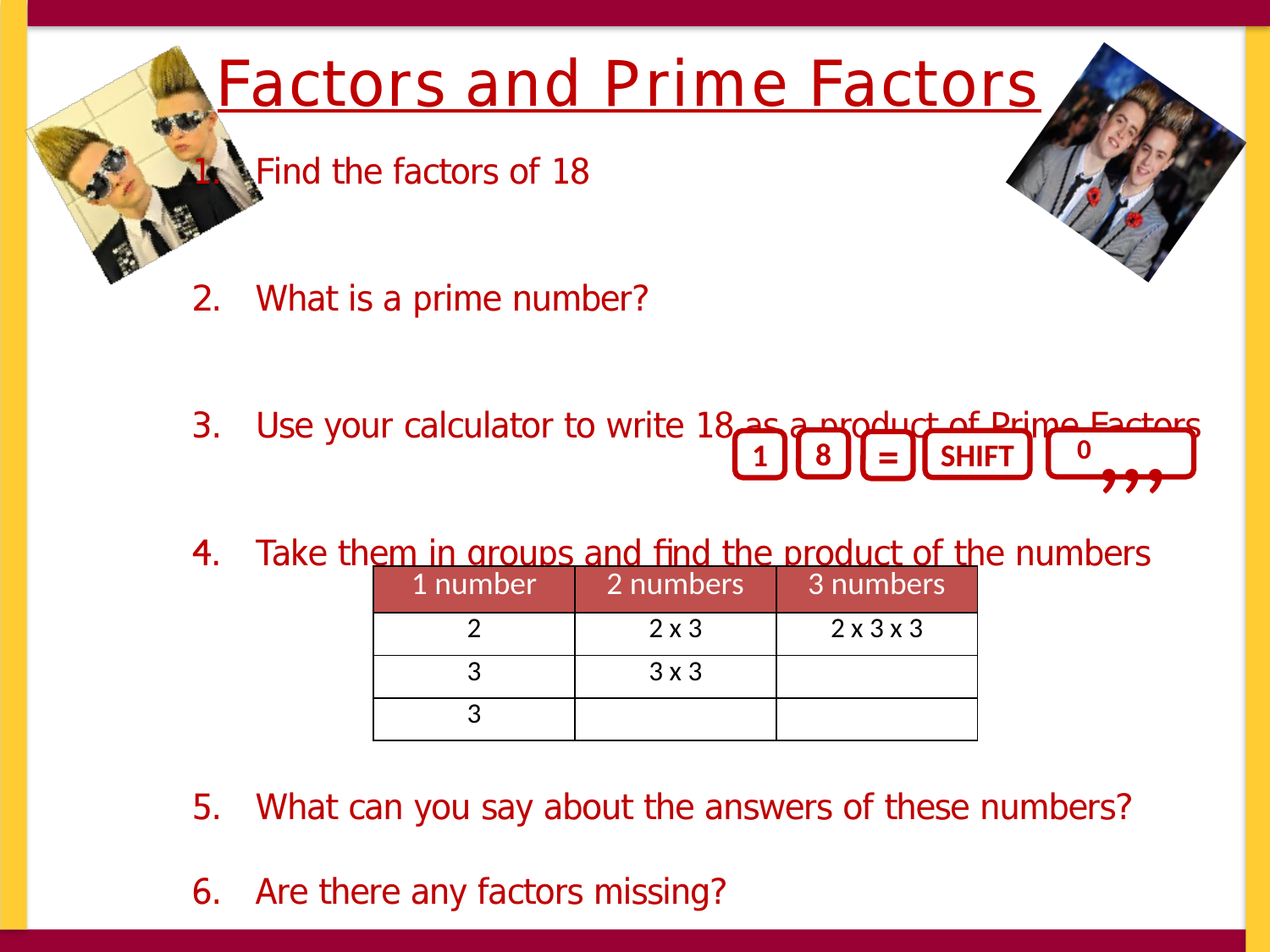

Find the factors of 18
What is a prime number?
Use your calculator to write 18 as a product of Prime Factors
Take them in groups and find the product of the numbers

What can you say about the answers of these numbers?
Are there any factors missing?
0

,,,
8
SHIFT
1
=
| 1 number | 2 numbers | 3 numbers |
| --- | --- | --- |
| 2 | 2 x 3 | 2 x 3 x 3 |
| 3 | 3 x 3 |  |
| 3 |  |  |